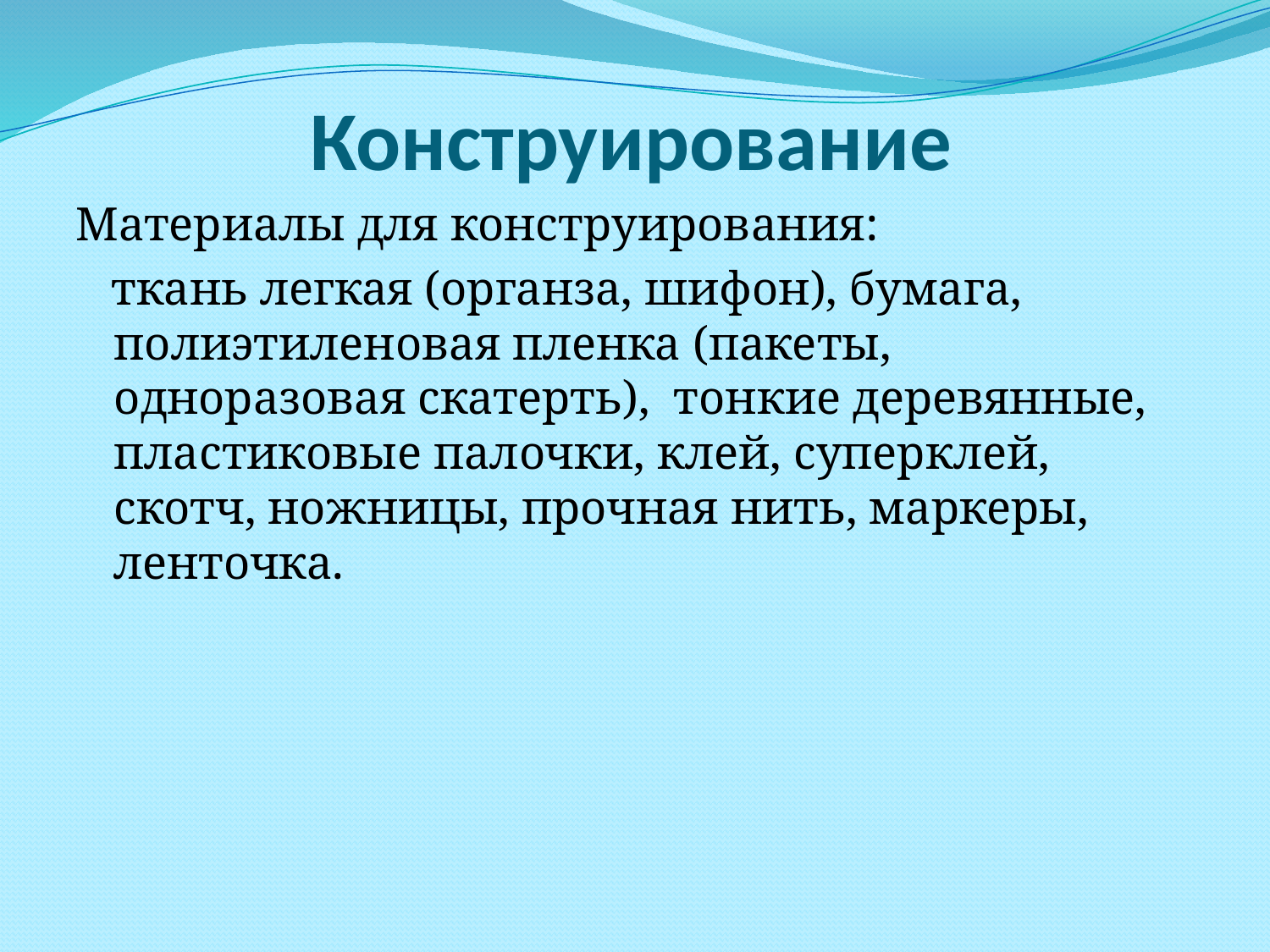

# Конструирование
Материалы для конструирования:
   ткань легкая (органза, шифон), бумага, полиэтиленовая пленка (пакеты, одноразовая скатерть),  тонкие деревянные, пластиковые палочки, клей, суперклей, скотч, ножницы, прочная нить, маркеры, ленточка.